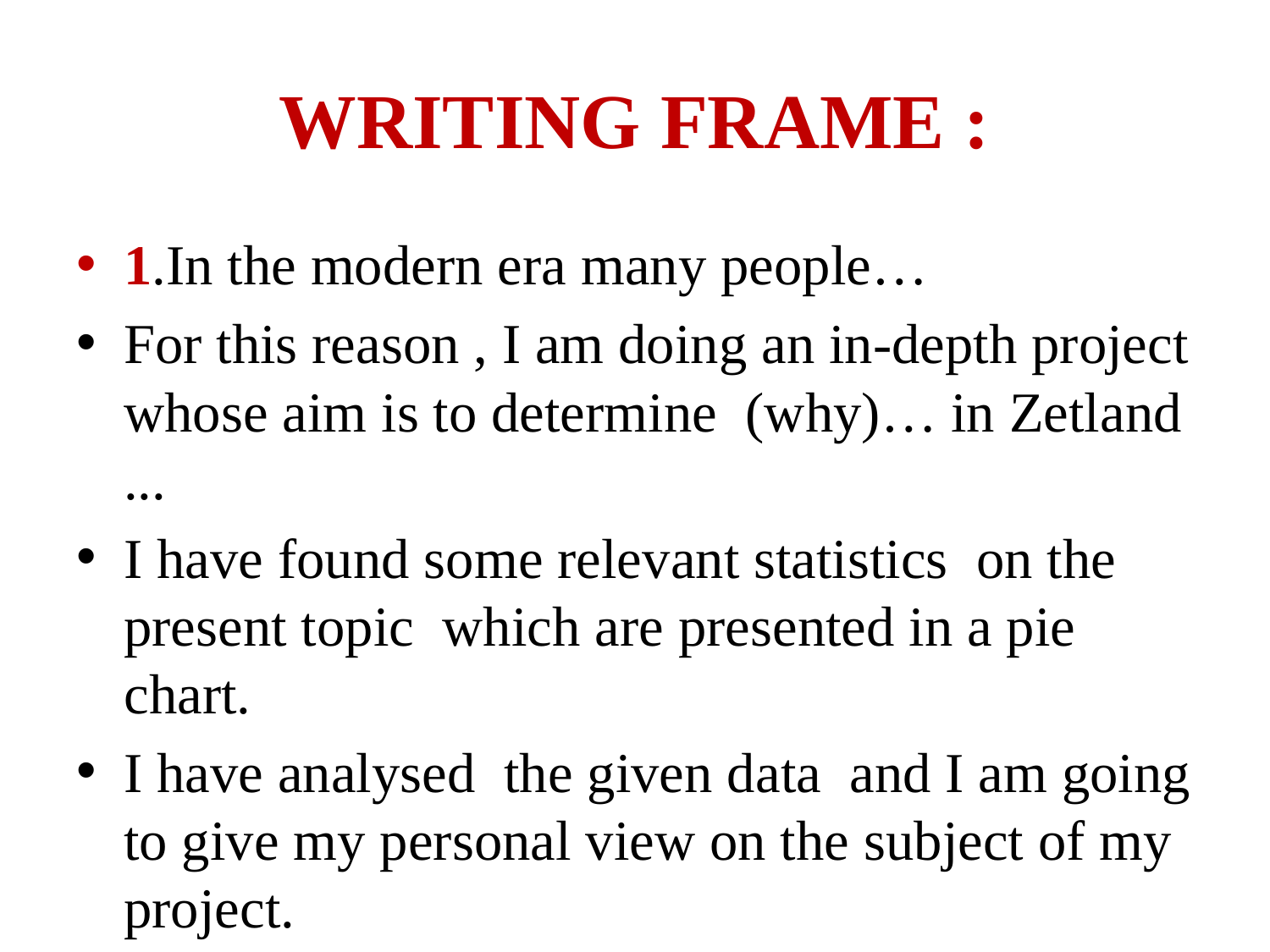

# WRITING FRAME :
1.In the modern era many people…
For this reason , I am doing an in-depth project whose aim is to determine  (why)… in Zetland ...
I have found some relevant statistics  on the present topic  which are presented in a pie chart.
I have analysed  the given data  and I am going to give my personal view on the subject of my project.